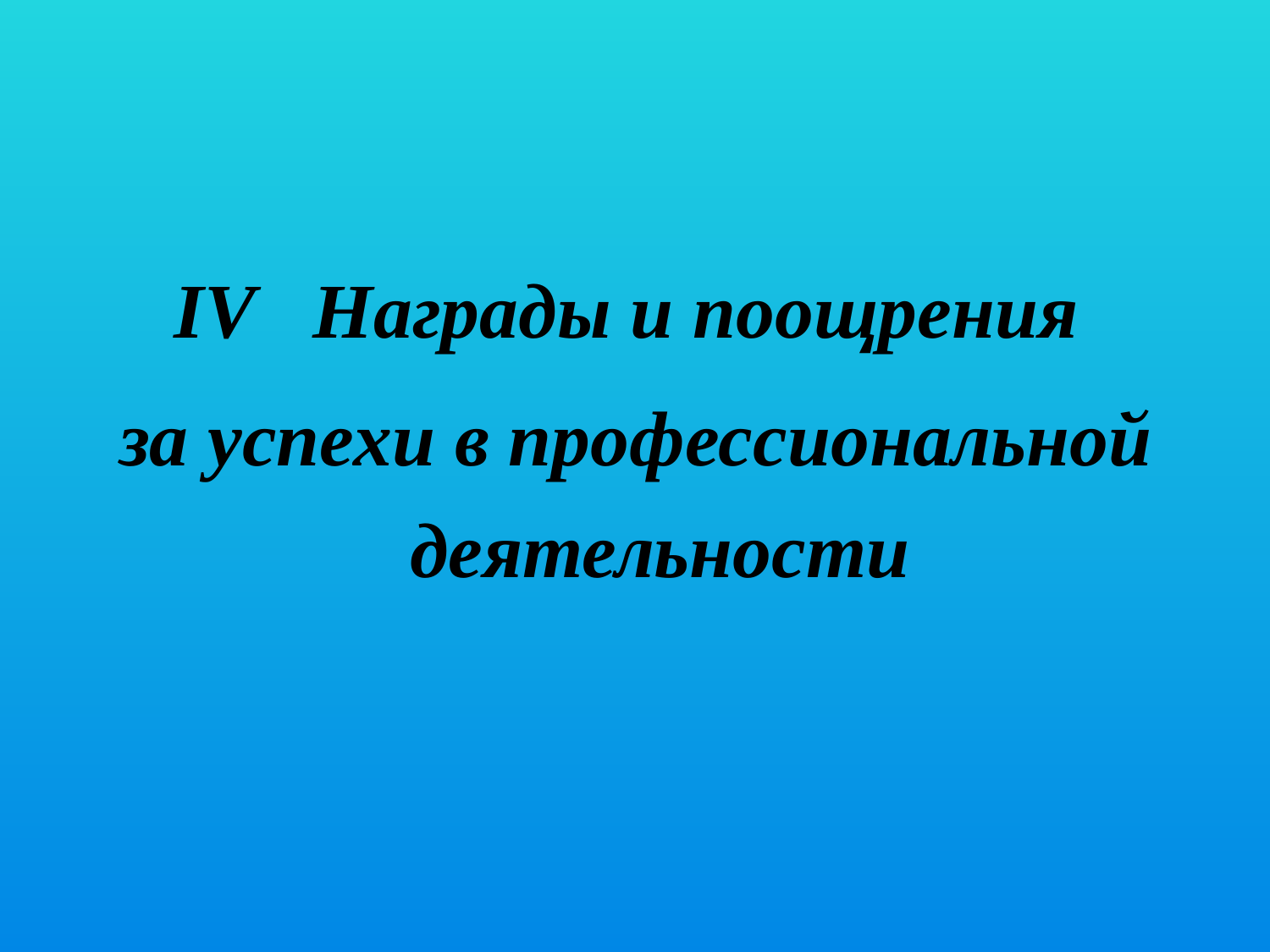

IV   Награды и поощрения
за успехи в профессиональной деятельности